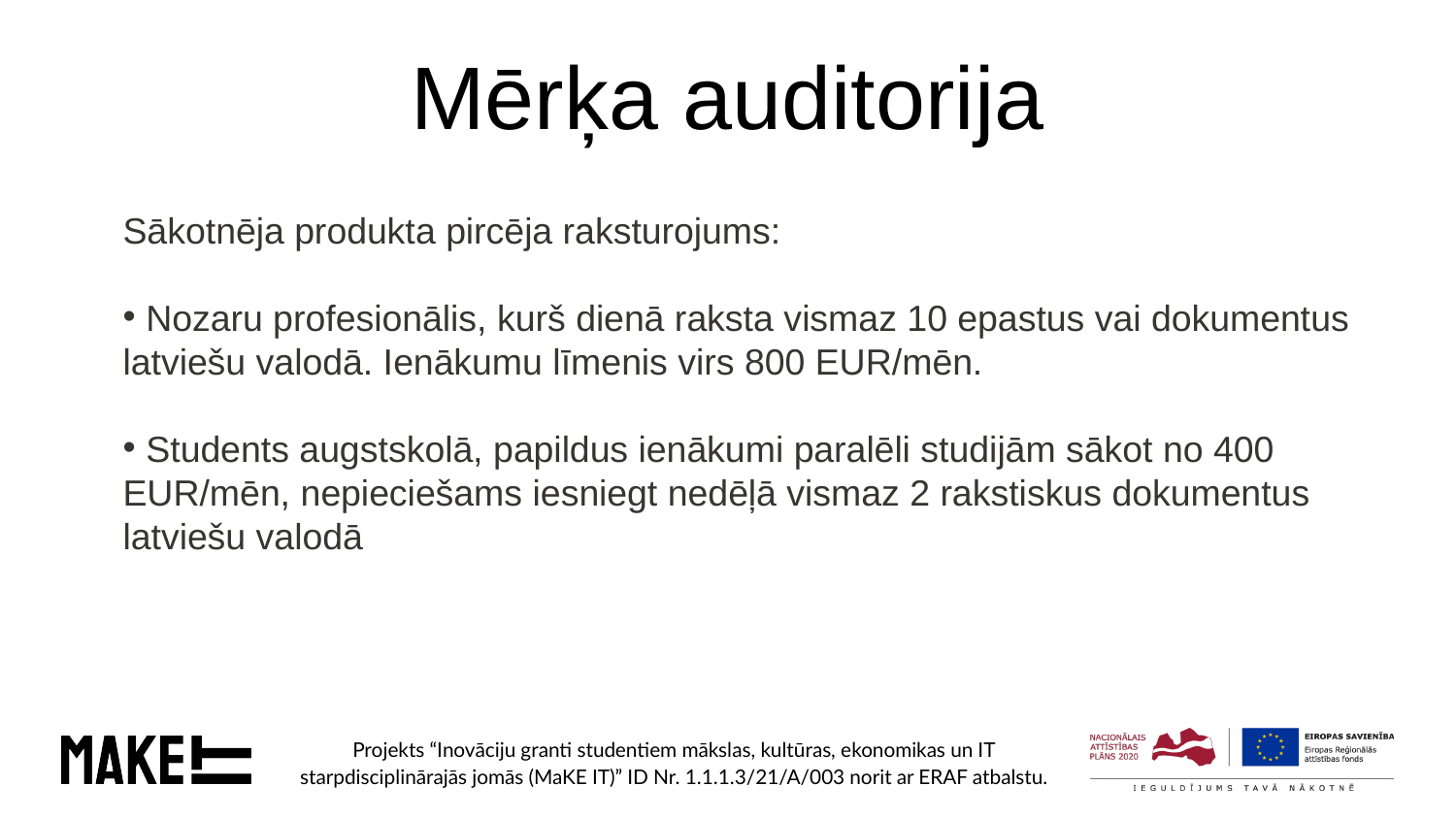

# Mērķa auditorija
Par projektu īsumā
Sākotnēja produkta pircēja raksturojums:
 Nozaru profesionālis, kurš dienā raksta vismaz 10 epastus vai dokumentus latviešu valodā. Ienākumu līmenis virs 800 EUR/mēn.
 Students augstskolā, papildus ienākumi paralēli studijām sākot no 400 EUR/mēn, nepieciešams iesniegt nedēļā vismaz 2 rakstiskus dokumentus latviešu valodā